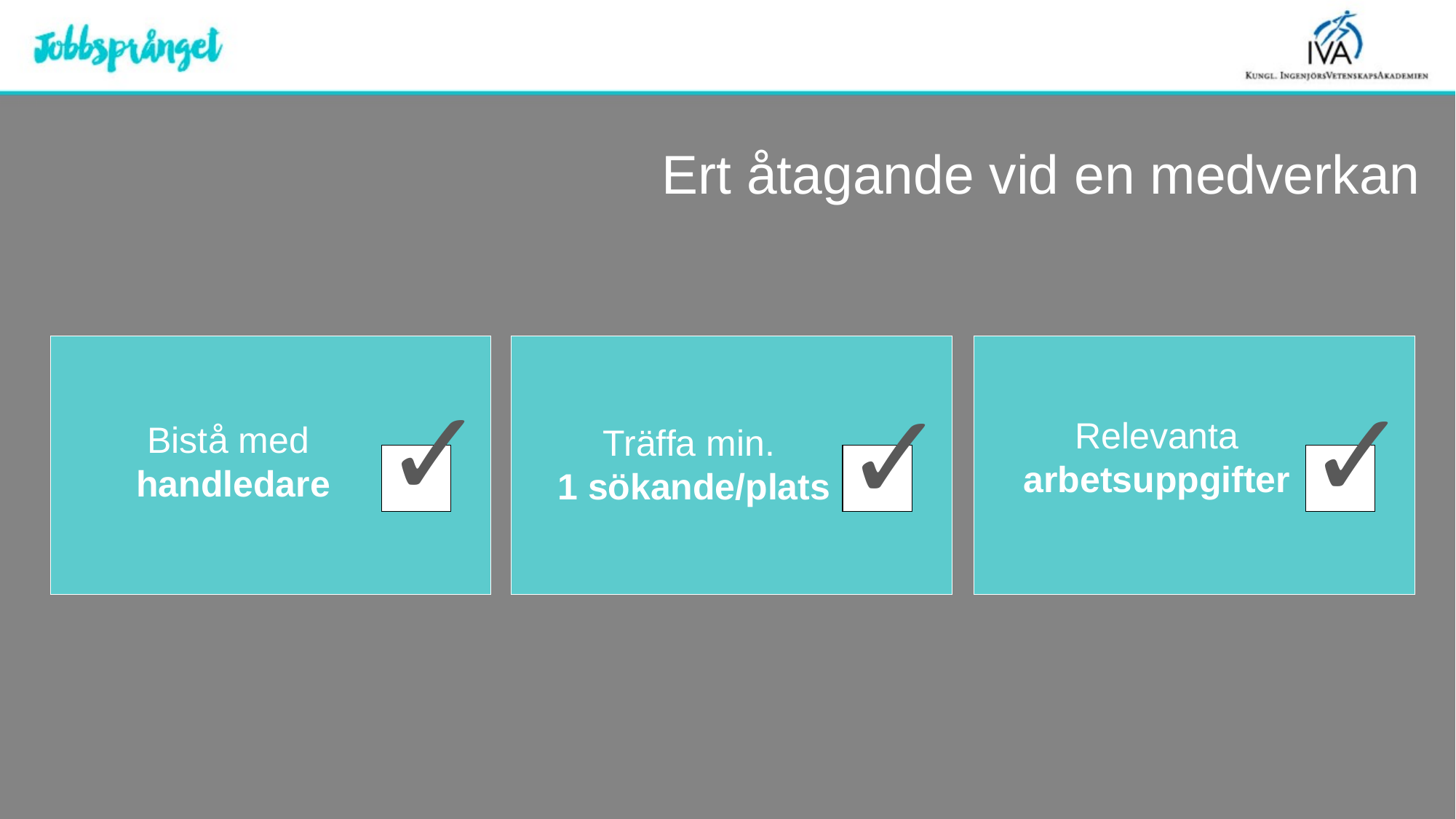

# Ert åtagande vid en medverkan

Bistå med
handledare

Träffa min.
1 sökande/plats

Relevanta
arbetsuppgifter

✓
✓
✓